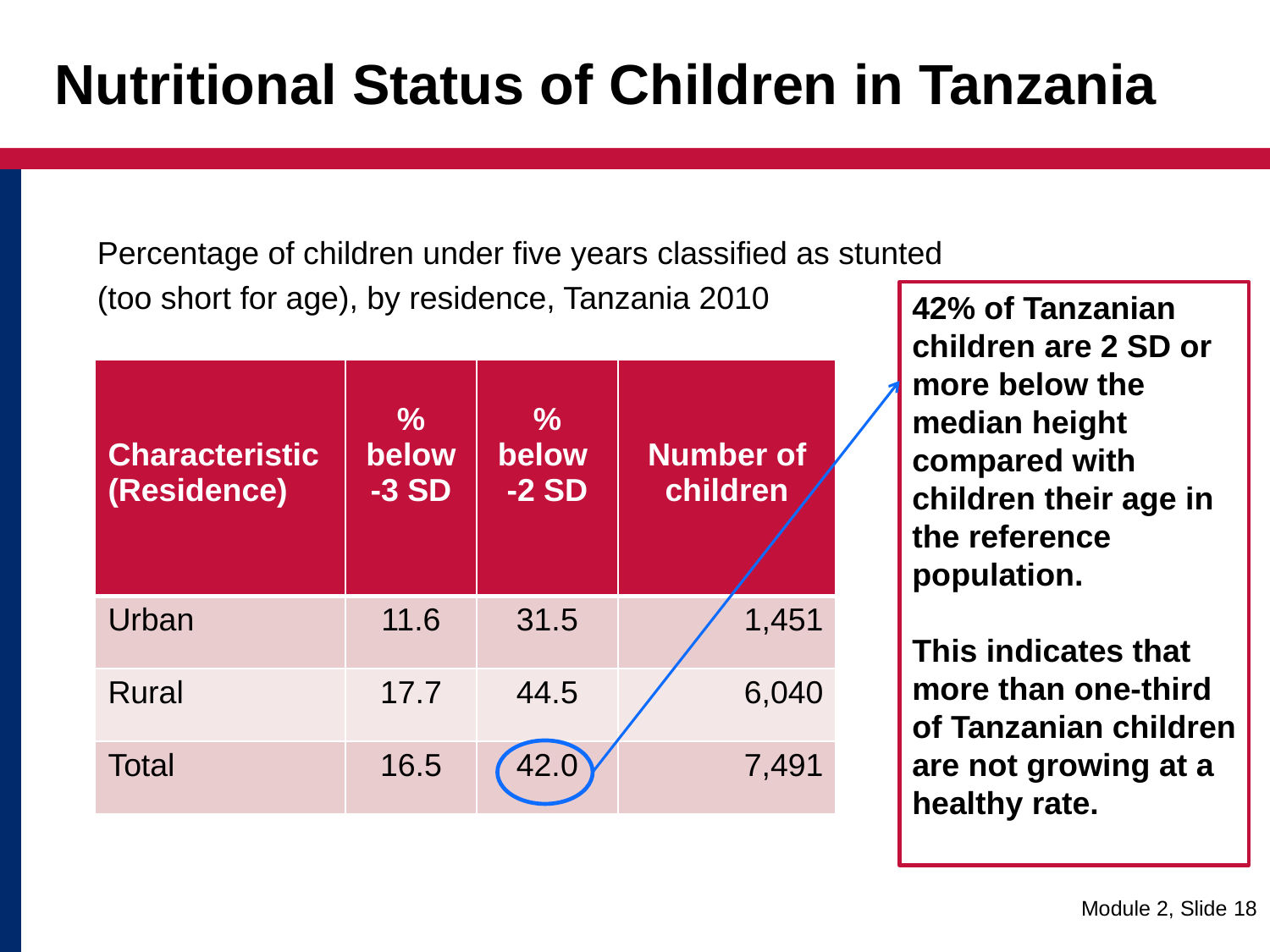

# Nutritional Status of Children in Tanzania

Percentage of children under five years classified as stunted
(too short for age), by residence, Tanzania 2010

42% of Tanzanian children are 2 SD or more below the median height compared with children their age in the reference population.

This indicates that more than one-third of Tanzanian children are not growing at a healthy rate.
| Characteristic (Residence) | % below -3 SD | % below -2 SD | Number of children |
| --- | --- | --- | --- |
| Urban | 11.6 | 31.5 | 1,451 |
| Rural | 17.7 | 44.5 | 6,040 |
| Total | 16.5 | 42.0 | 7,491 |

Module 2, Slide 18